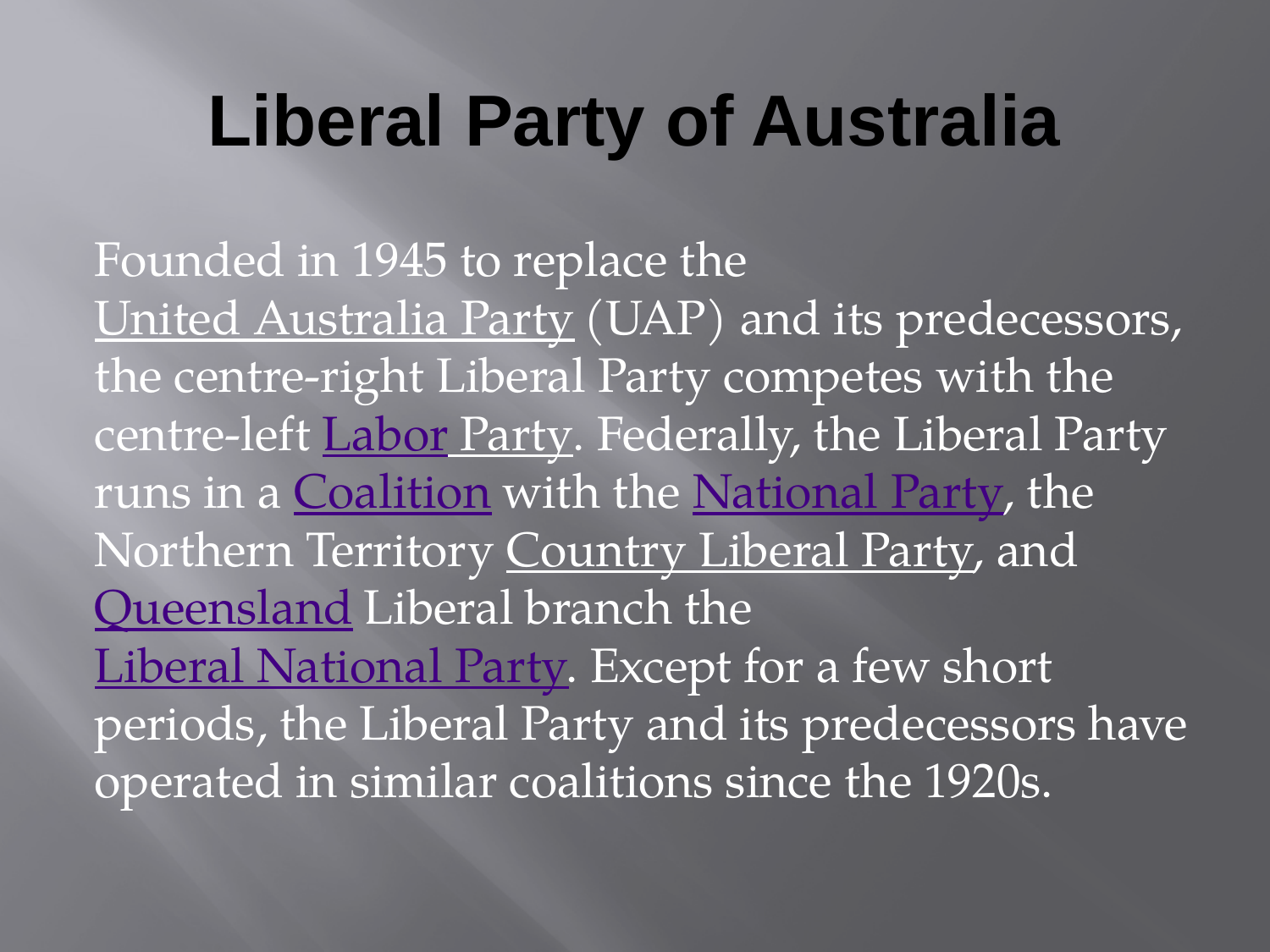

# Liberal Party of Australia
Founded in 1945 to replace the United Australia Party (UAP) and its predecessors, the centre-right Liberal Party competes with the centre-left Labor Party. Federally, the Liberal Party runs in a Coalition with the National Party, the Northern Territory Country Liberal Party, and Queensland Liberal branch the Liberal National Party. Except for a few short periods, the Liberal Party and its predecessors have operated in similar coalitions since the 1920s.